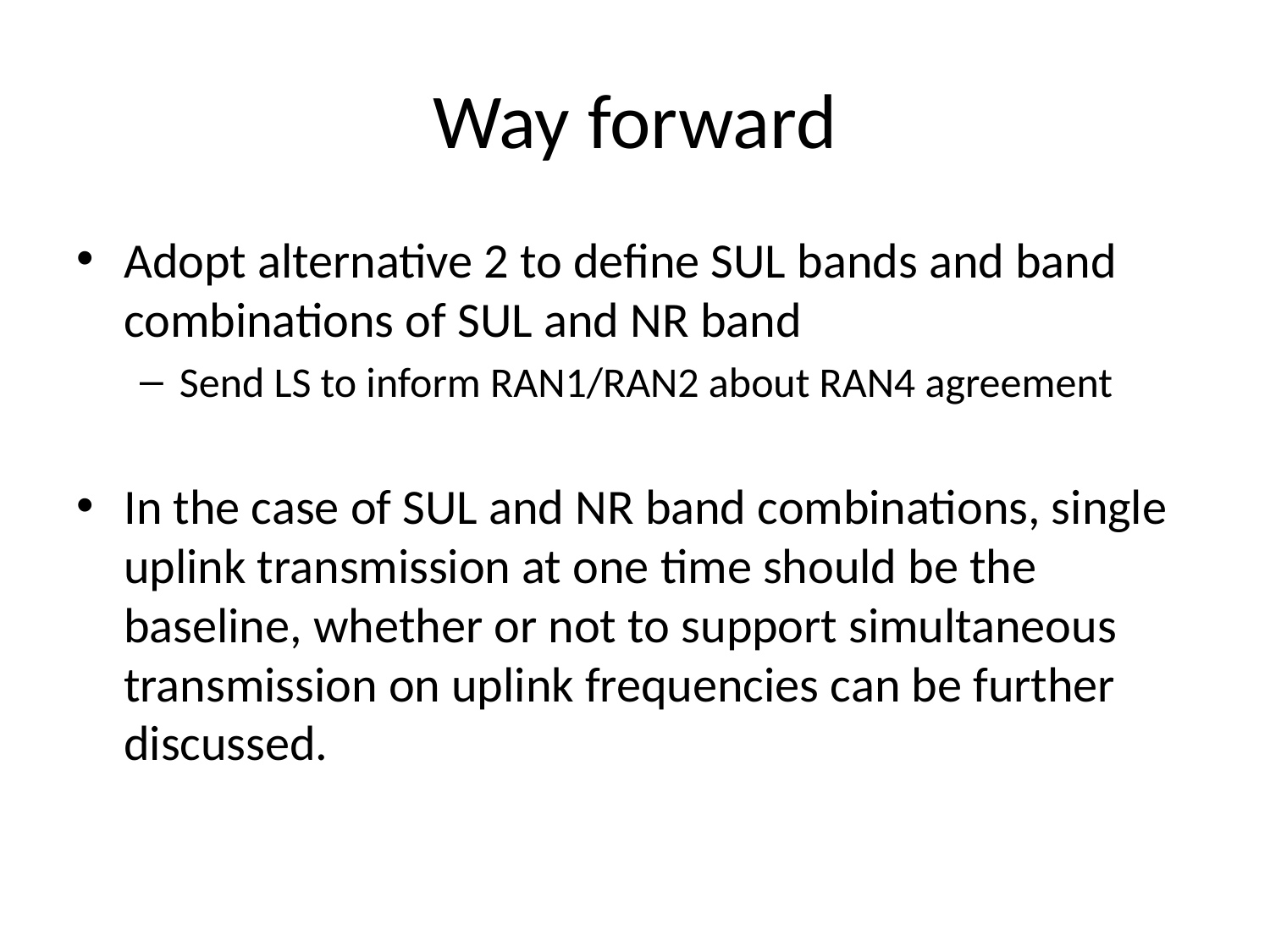

# Way forward
Adopt alternative 2 to define SUL bands and band combinations of SUL and NR band
Send LS to inform RAN1/RAN2 about RAN4 agreement

In the case of SUL and NR band combinations, single uplink transmission at one time should be the baseline, whether or not to support simultaneous transmission on uplink frequencies can be further discussed.